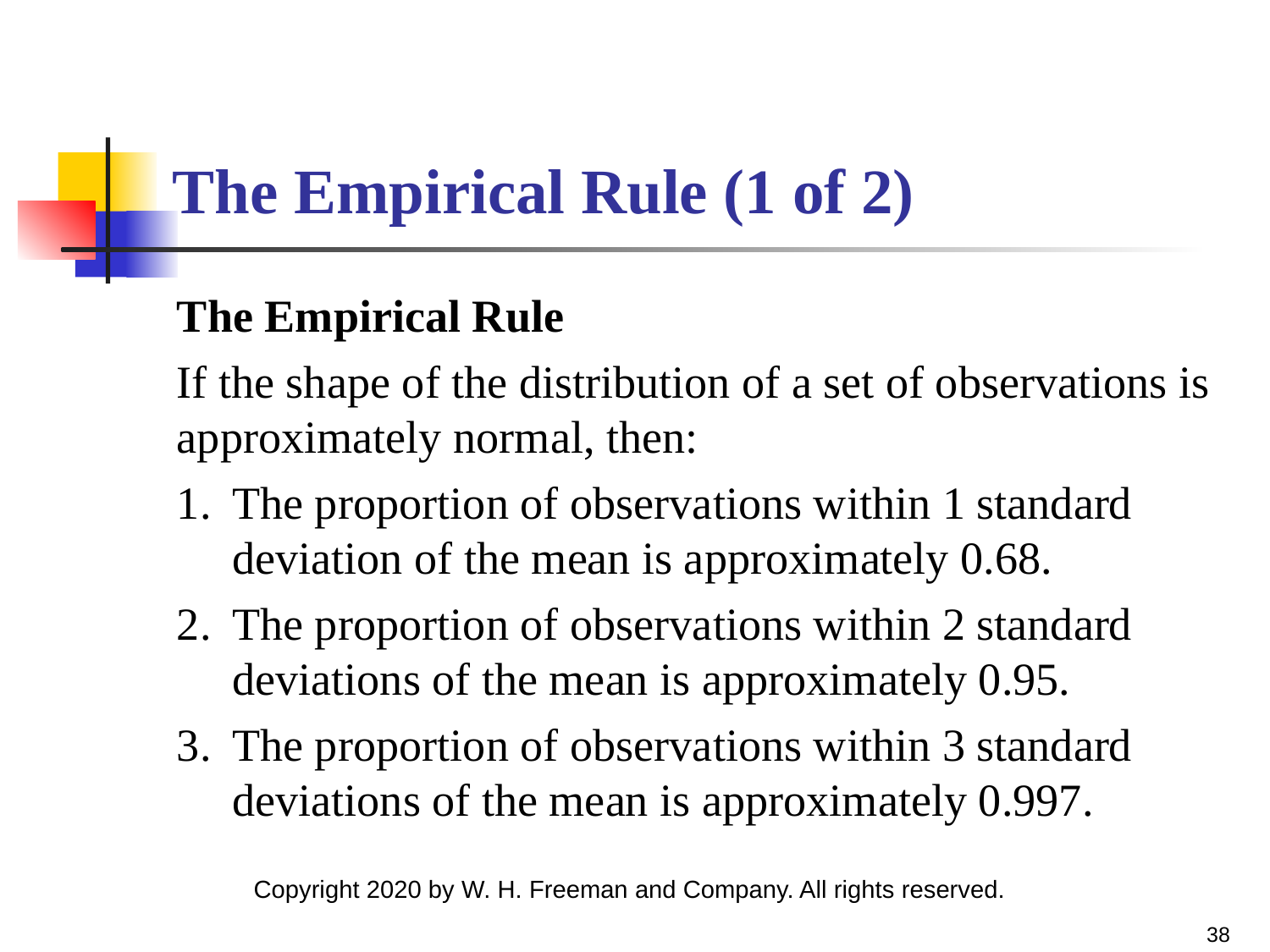

# The Empirical Rule (1 of 2)
The Empirical Rule
If the shape of the distribution of a set of observations is approximately normal, then:
The proportion of observations within 1 standard deviation of the mean is approximately 0.68.
The proportion of observations within 2 standard deviations of the mean is approximately 0.95.
The proportion of observations within 3 standard deviations of the mean is approximately 0.997.